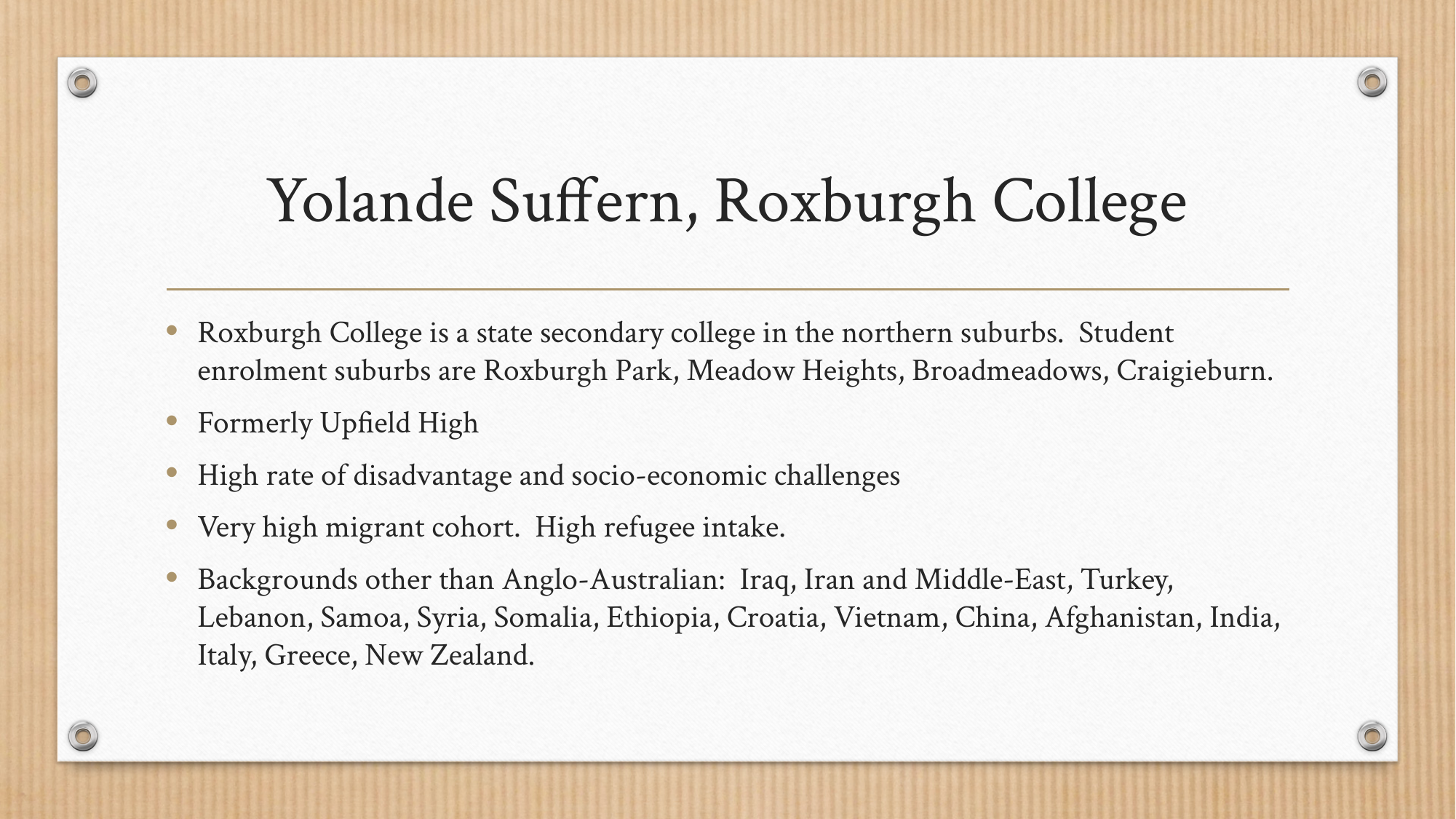

# Yolande Suffern, Roxburgh College
Roxburgh College is a state secondary college in the northern suburbs.  Student enrolment suburbs are Roxburgh Park, Meadow Heights, Broadmeadows, Craigieburn.
Formerly Upfield High
High rate of disadvantage and socio-economic challenges
Very high migrant cohort.  High refugee intake.
Backgrounds other than Anglo-Australian:  Iraq, Iran and Middle-East, Turkey, Lebanon, Samoa, Syria, Somalia, Ethiopia, Croatia, Vietnam, China, Afghanistan, India, Italy, Greece, New Zealand.